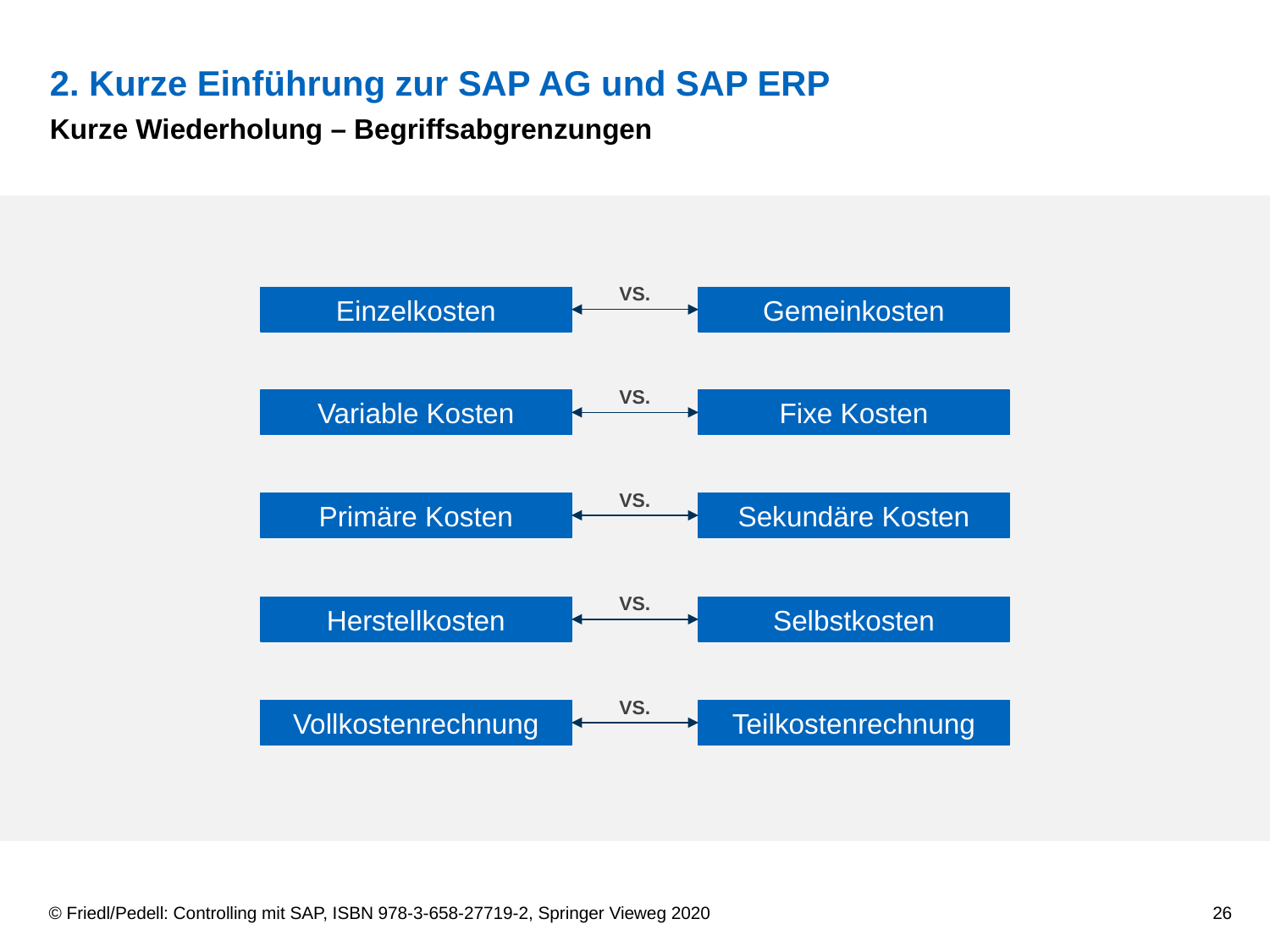

# 2. Kurze Einführung zur SAP AG und SAP ERP
Kurze Wiederholung – Begriffsabgrenzungen

VS.
Einzelkosten
Gemeinkosten
VS.
Variable Kosten
Fixe Kosten
VS.
Primäre Kosten
Sekundäre Kosten
VS.
Herstellkosten
Selbstkosten
VS.
Vollkostenrechnung
Teilkostenrechnung
© Friedl/Pedell: Controlling mit SAP, ISBN 978-3-658-27719-2, Springer Vieweg 2020
26